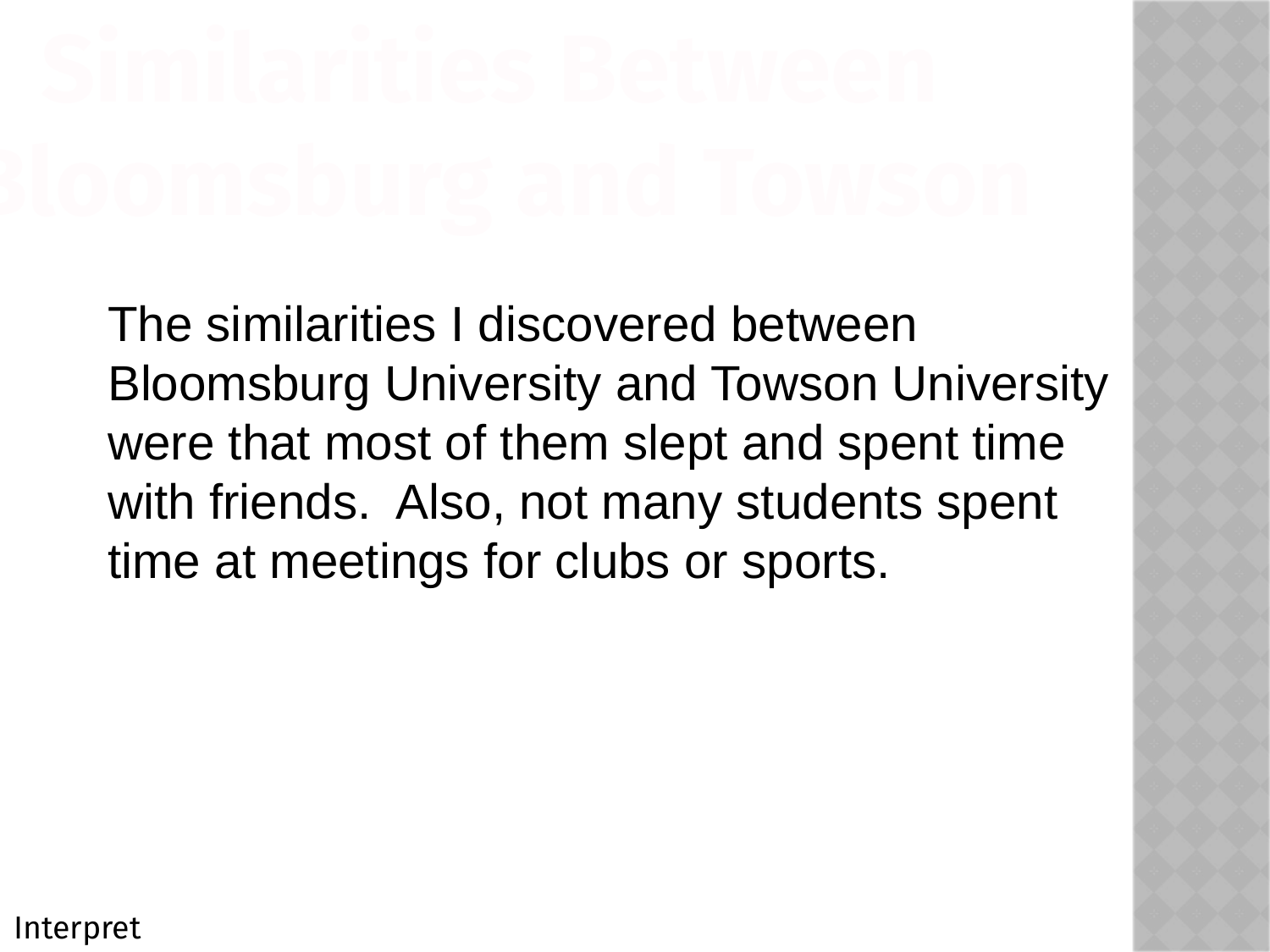

Similarities Between
Bloomsburg and Towson
The similarities I discovered between Bloomsburg University and Towson University were that most of them slept and spent time with friends.  Also, not many students spent time at meetings for clubs or sports.
Interpret